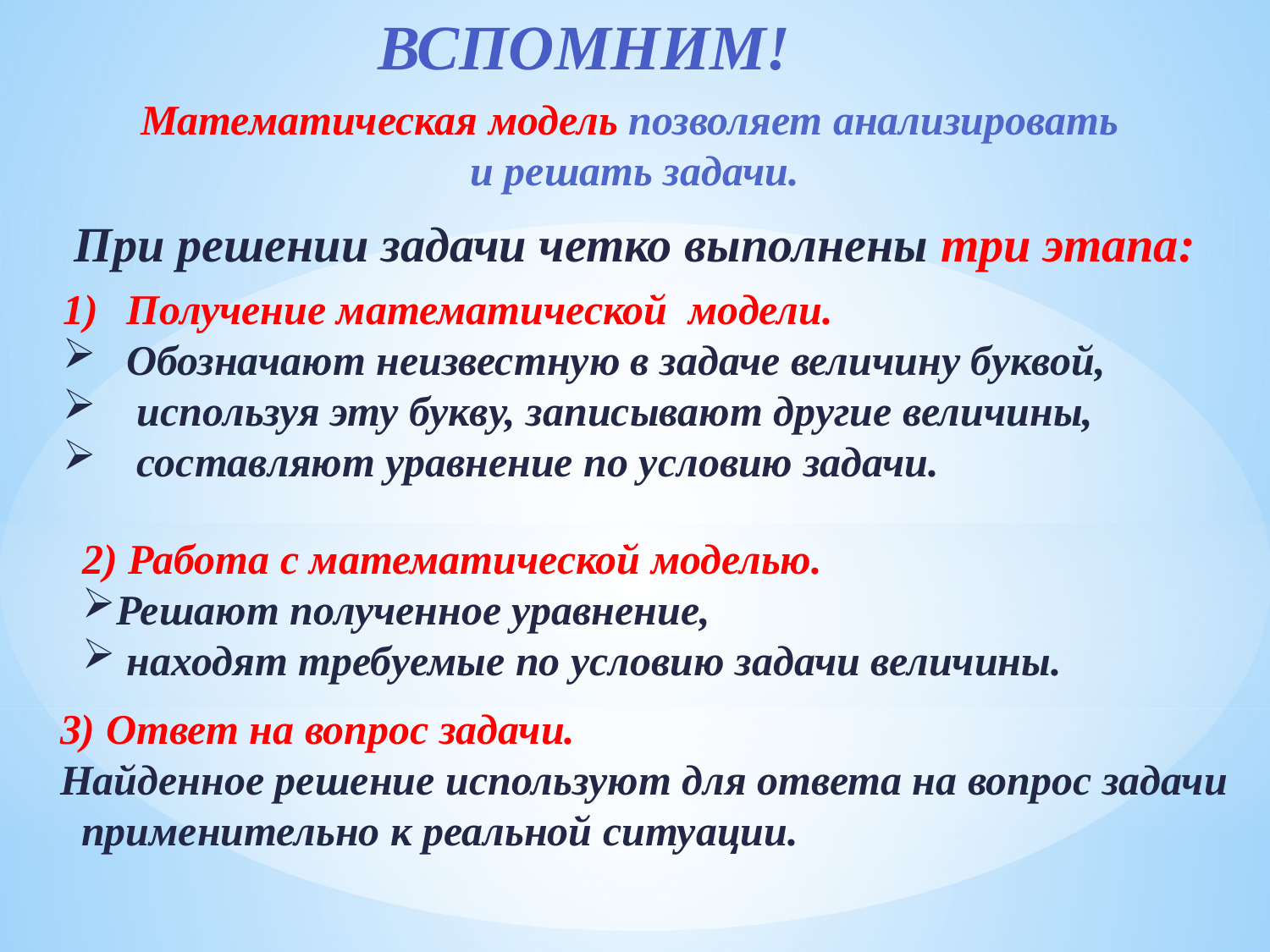

Вспомним!
Математическая модель позволяет анализировать
и решать задачи.
При решении задачи четко выполнены три этапа:
Получение математической  модели.
Обозначают неизвестную в задаче величину буквой,
 используя эту букву, записывают другие величины,
 составляют уравнение по условию задачи.
2) Работа с математической моделью.
Решают полученное уравнение,
 находят требуемые по условию задачи величины.
3) Ответ на вопрос задачи.
Найденное решение используют для ответа на вопрос задачи
  применительно к реальной ситуации.